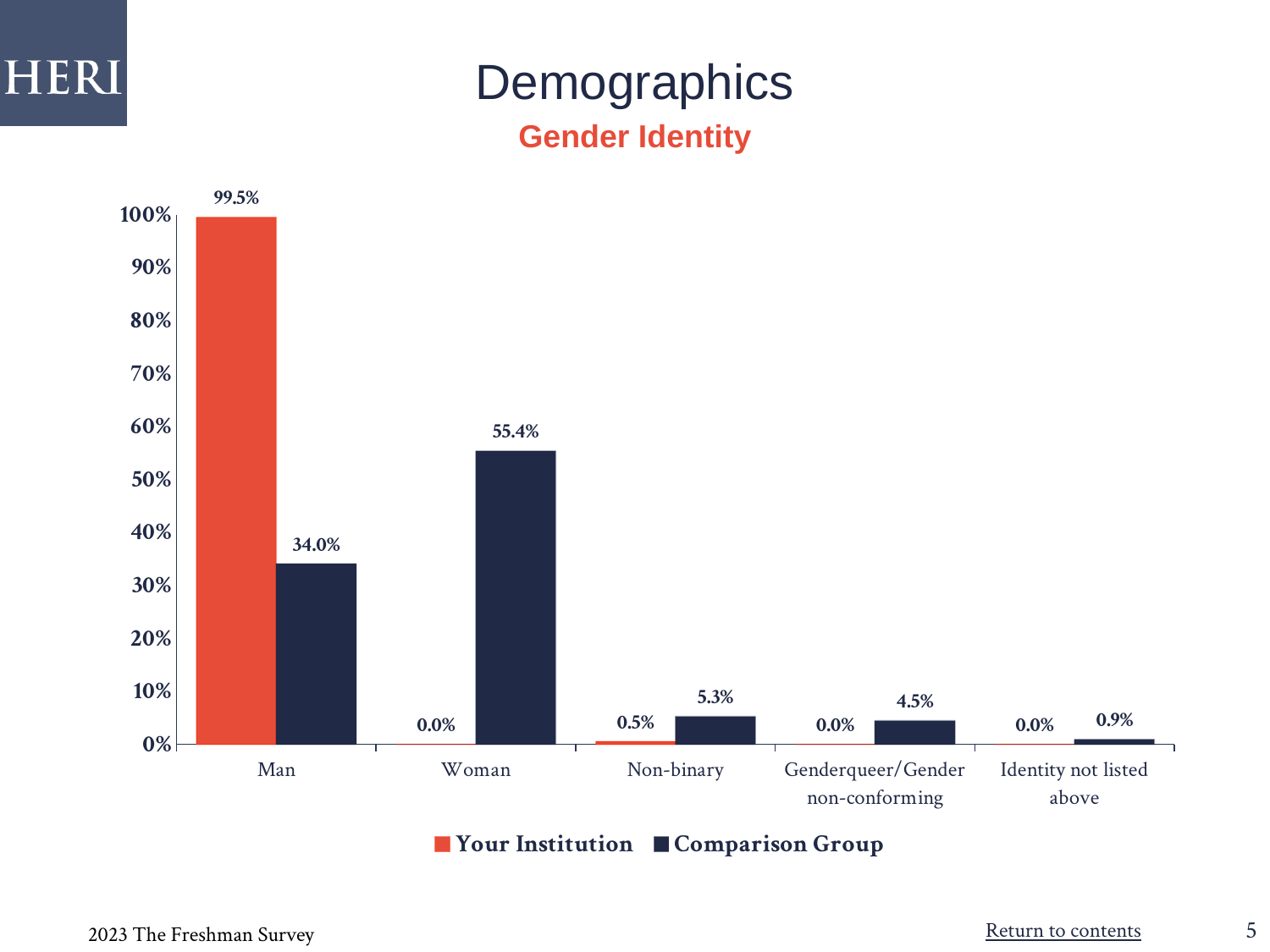

Demographics
Gender Identity

### Chart

| Category | Your Institution | Comparison Group |
|---|---|---|
| Man | 0.9951 | 0.3404 |
| Woman | 0.0 | 0.5536 |
| Non-binary | 0.0049 | 0.0526 |
| Genderqueer/Gender non-conforming | 0.0 | 0.0445 |
| Identity not listed above | 0.0 | 0.0088 |
2023 The Freshman Survey
6
Return to contents
5